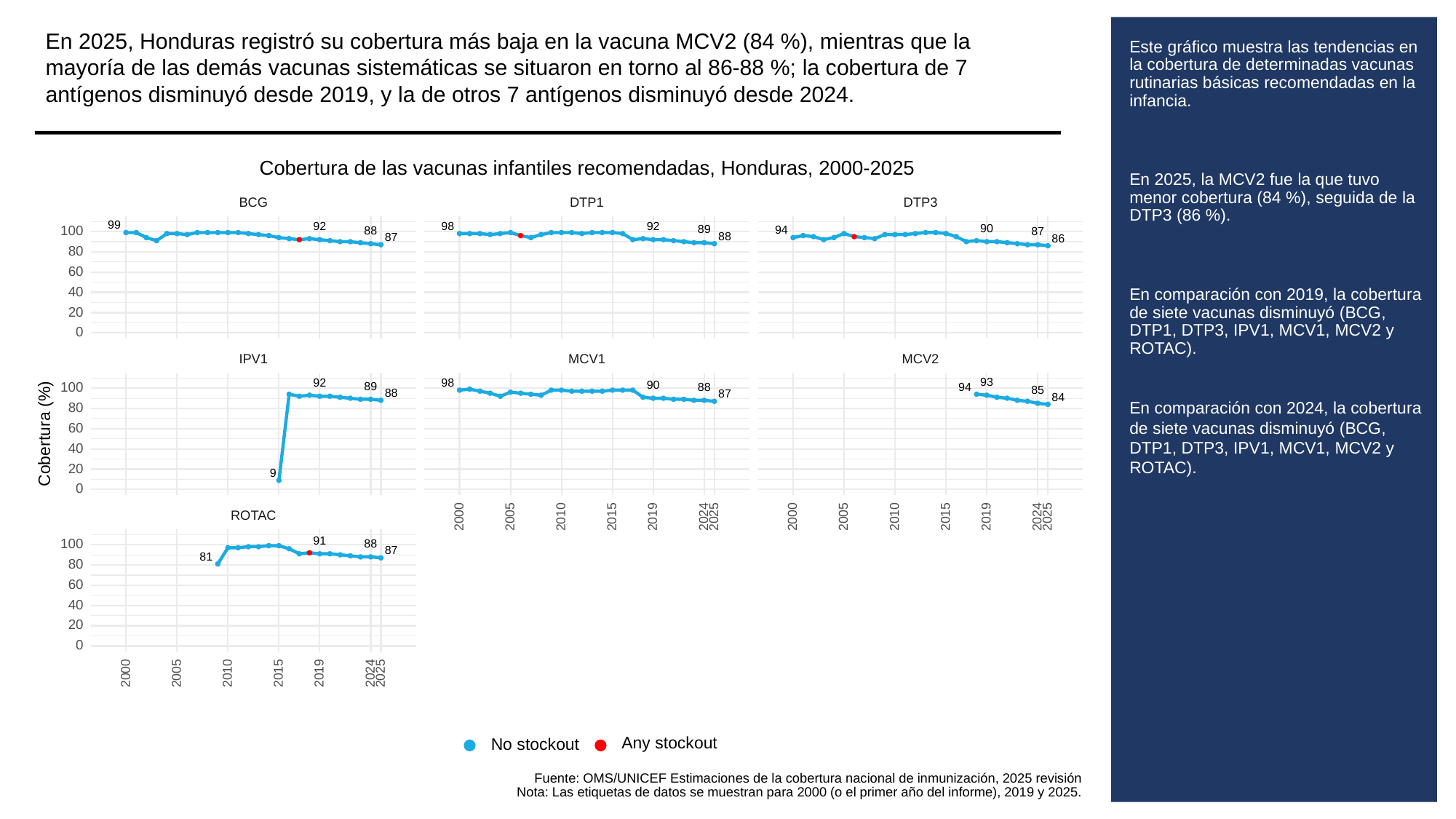

En 2025, Honduras registró su cobertura más baja en la vacuna MCV2 (84 %), mientras que la mayoría de las demás vacunas sistemáticas se situaron en torno al 86-88 %; la cobertura de 7 antígenos disminuyó desde 2019, y la de otros 7 antígenos disminuyó desde 2024.
# Este gráfico muestra las tendencias en la cobertura de determinadas vacunas rutinarias básicas recomendadas en la infancia.

En 2025, la MCV2 fue la que tuvo menor cobertura (84 %), seguida de la DTP3 (86 %).

En comparación con 2019, la cobertura de siete vacunas disminuyó (BCG, DTP1, DTP3, IPV1, MCV1, MCV2 y ROTAC).

En comparación con 2024, la cobertura de siete vacunas disminuyó (BCG, DTP1, DTP3, IPV1, MCV1, MCV2 y ROTAC).

Cobertura de las vacunas infantiles recomendadas, Honduras, 2000-2025
BCG
DTP3
DTP1

99
98
92
92
90
89
100
94
88
87

88

87

86

80

60

40

20

0

MCV1
MCV2
IPV1

93
98
92
90
89
100
94
88
85

88

87

84

80

60
Cobertura (%)

40

20

9

0

ROTAC
2000
2005
2010
2015
2019
2024
2025
2000
2005
2010
2015
2019
2024
2025

91
100
88

87

81

80

60

40

20

0

2000
2005
2010
2015
2019
2024
2025
Any stockout
No stockout

Fuente: OMS/UNICEF Estimaciones de la cobertura nacional de inmunización, 2025 revisión
Nota: Las etiquetas de datos se muestran para 2000 (o el primer año del informe), 2019 y 2025.